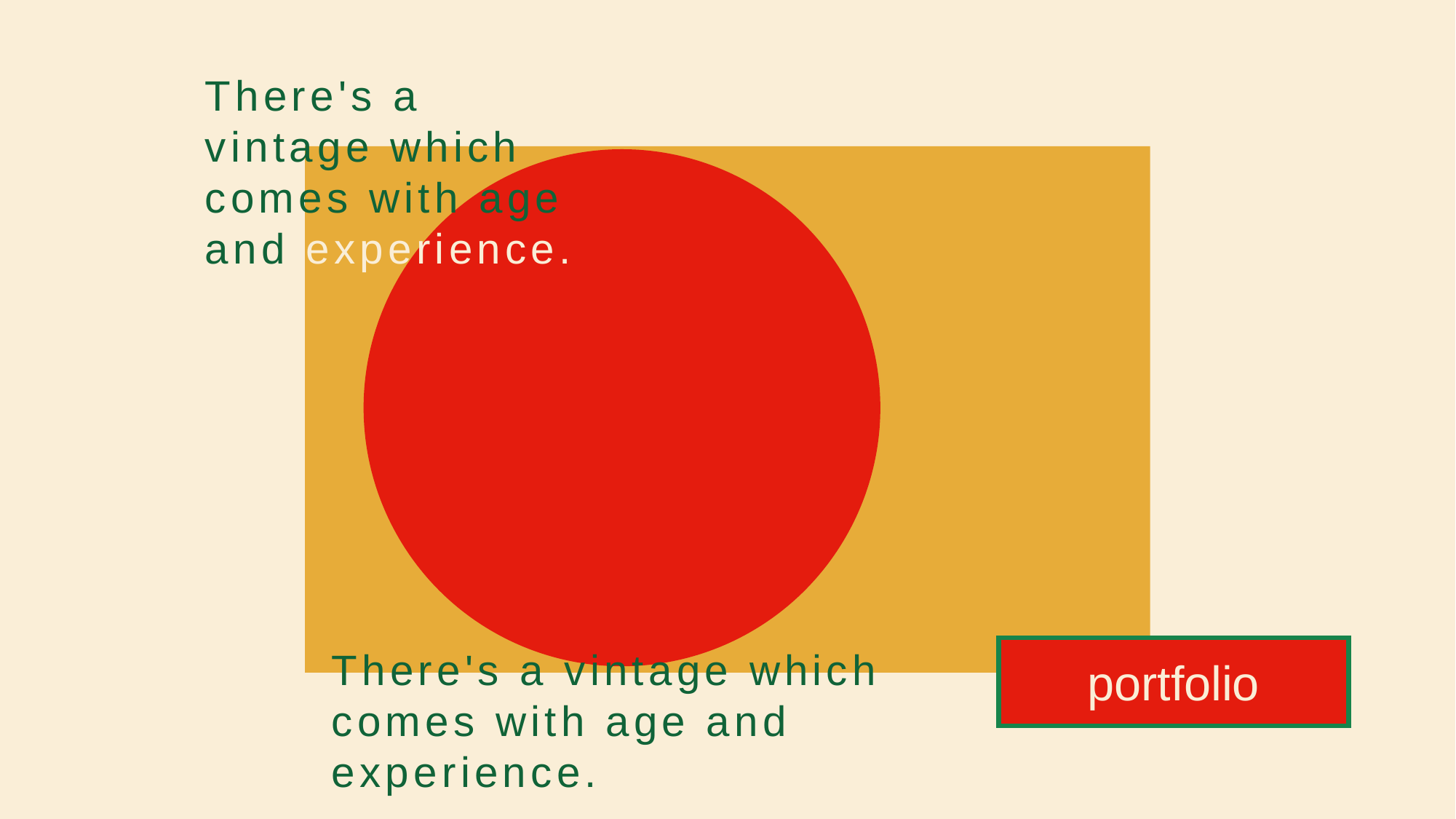

There's a vintage which comes with age and experience.

There's a vintage which comes with age and experience.

portfolio